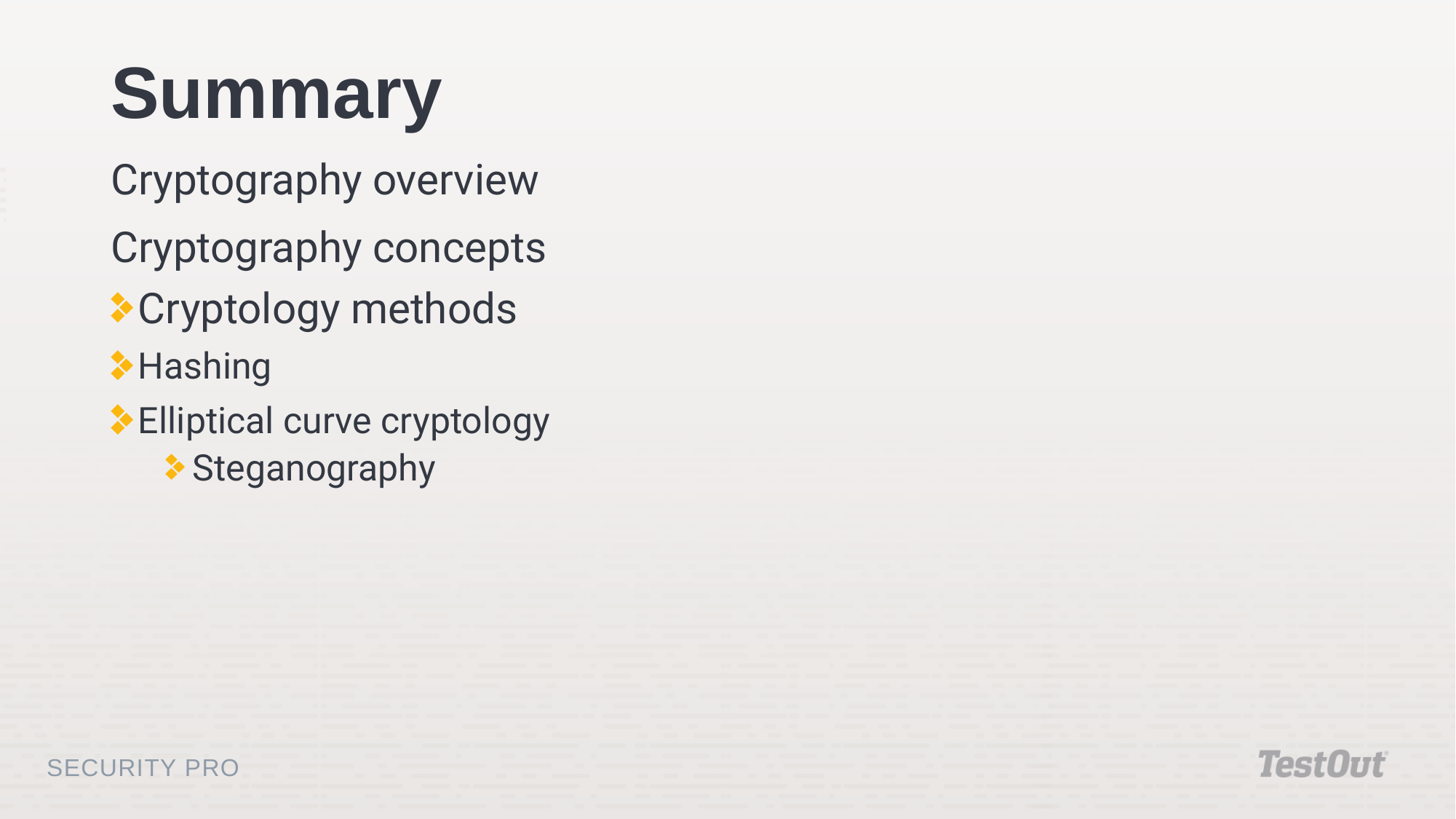

# Summary
Cryptography overview
Cryptography concepts
Cryptology methods
Hashing
Elliptical curve cryptology
Steganography
Security Pro